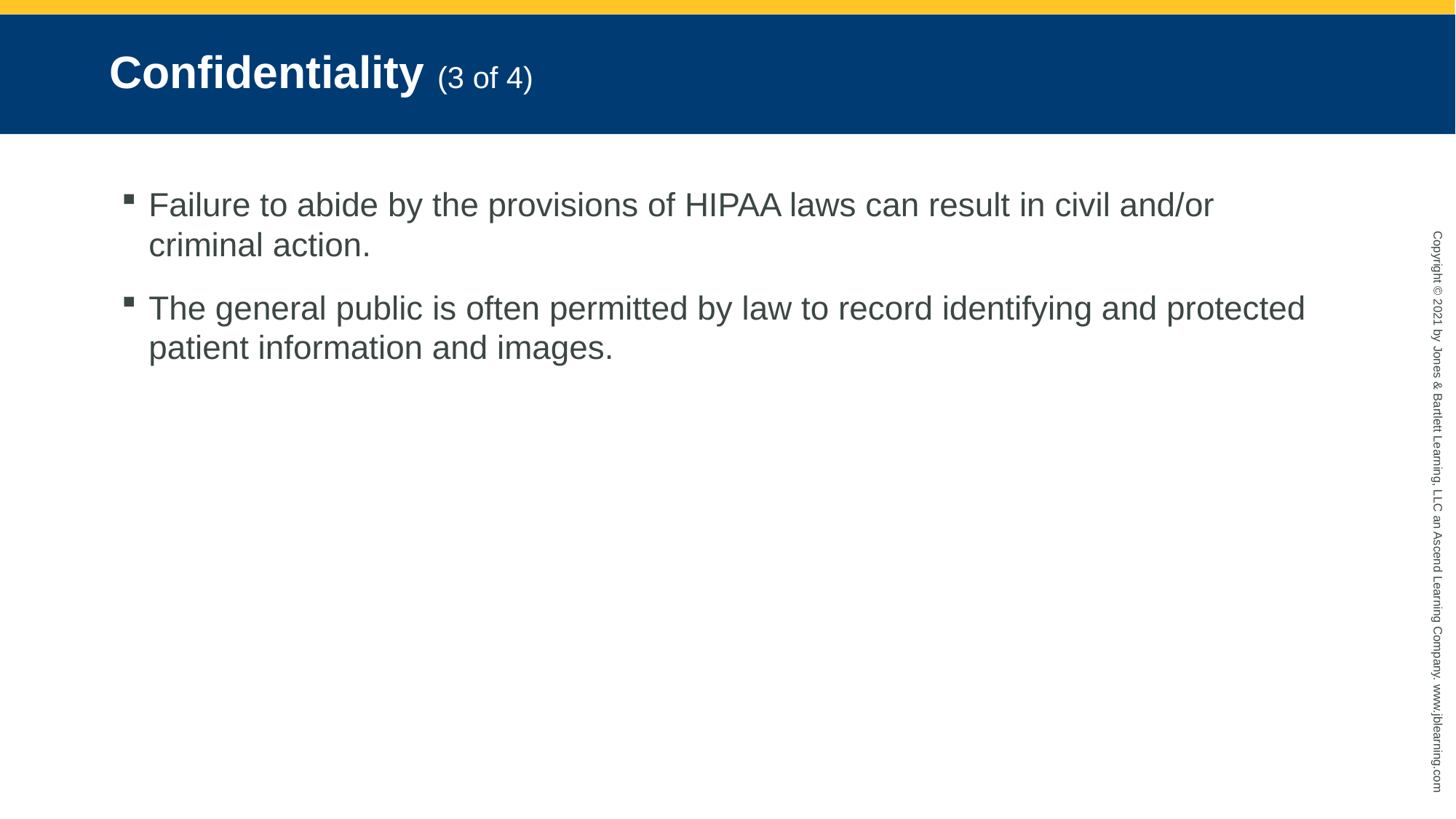

# Confidentiality (3 of 4)
Failure to abide by the provisions of HIPAA laws can result in civil and/or criminal action.
The general public is often permitted by law to record identifying and protected patient information and images.